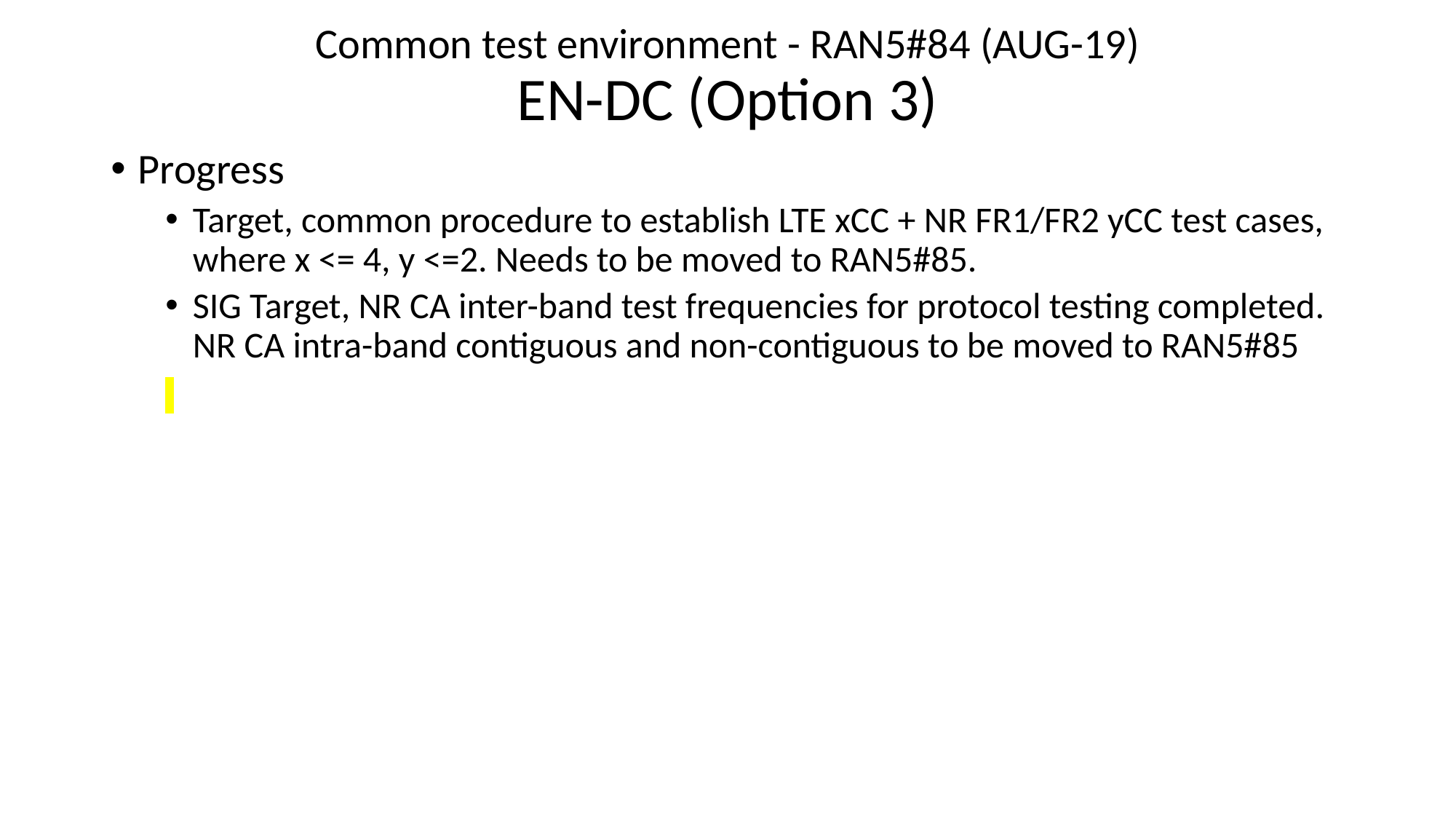

# Common test environment - RAN5#84 (AUG-19) EN-DC (Option 3)
Progress
Target, common procedure to establish LTE xCC + NR FR1/FR2 yCC test cases, where x <= 4, y <=2. Needs to be moved to RAN5#85.
SIG Target, NR CA inter-band test frequencies for protocol testing completed. NR CA intra-band contiguous and non-contiguous to be moved to RAN5#85